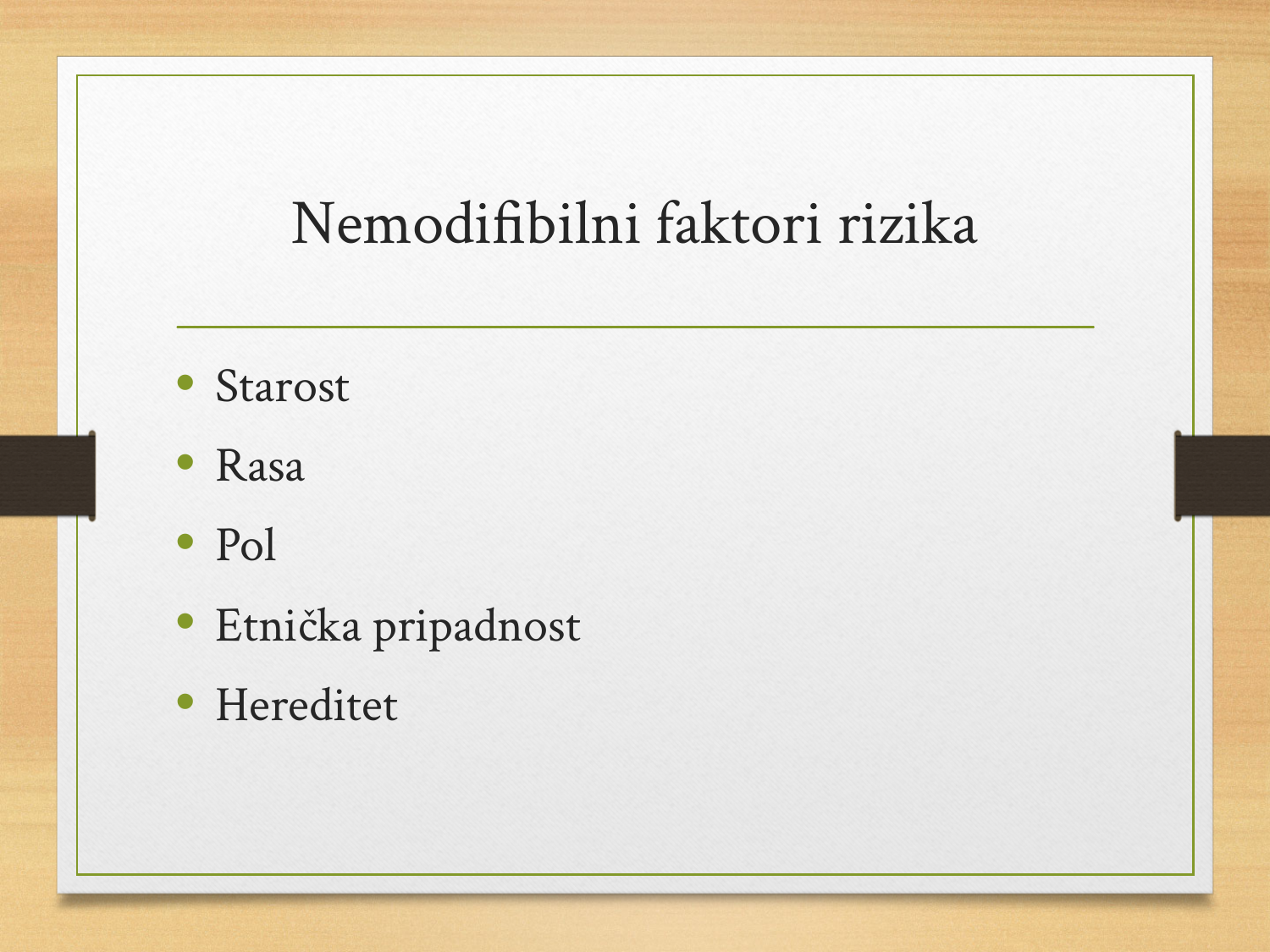

# Nemodifibilni faktori rizika
Starost
Rasa
Pol
Etnička pripadnost
Hereditet